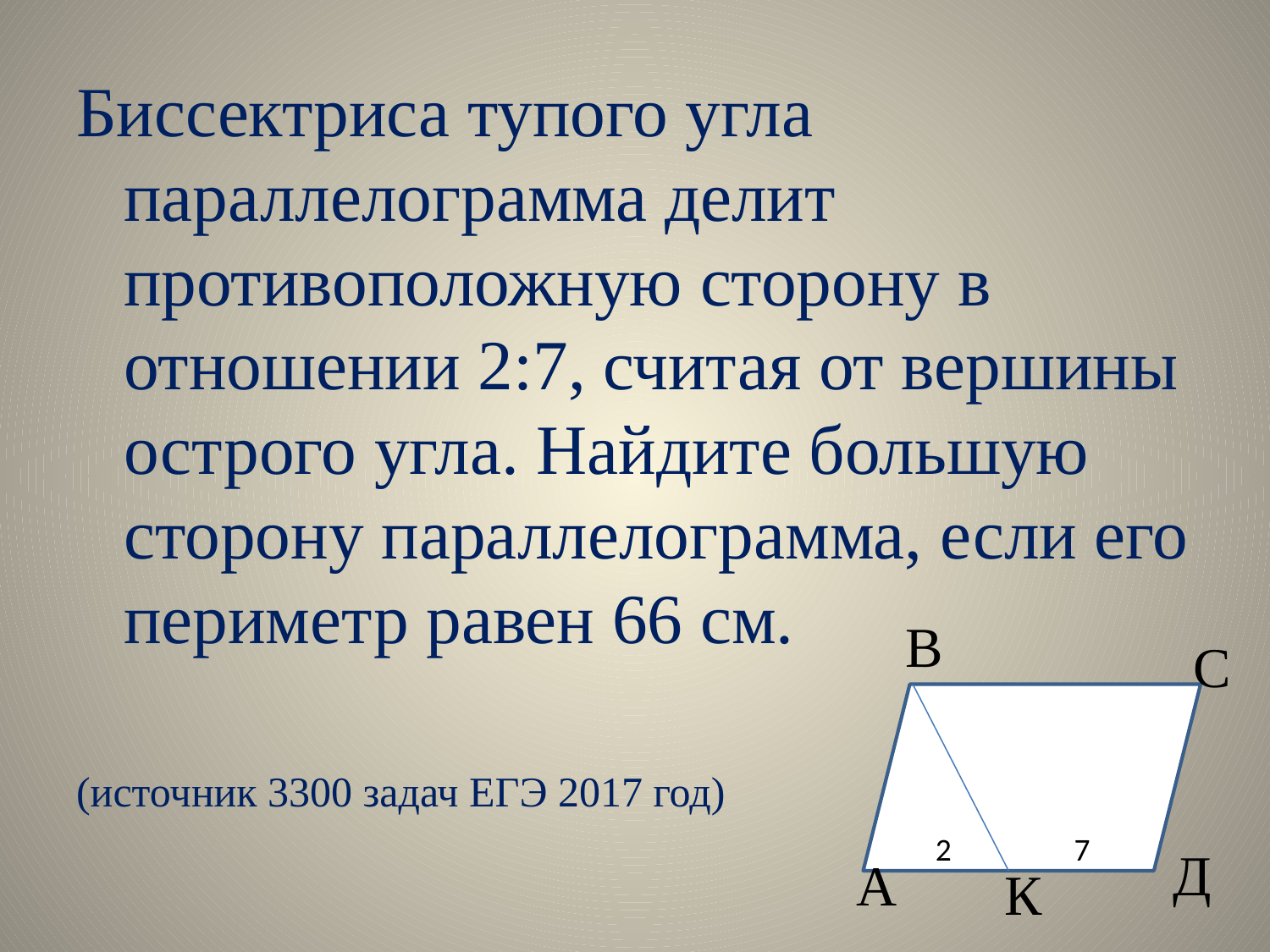

#
Биссектриса тупого угла параллелограмма делит противоположную сторону в отношении 2:7, считая от вершины острого угла. Найдите большую сторону параллелограмма, если его периметр равен 66 см.

(источник 3300 задач ЕГЭ 2017 год)

В
С

2
7
Д
А
К